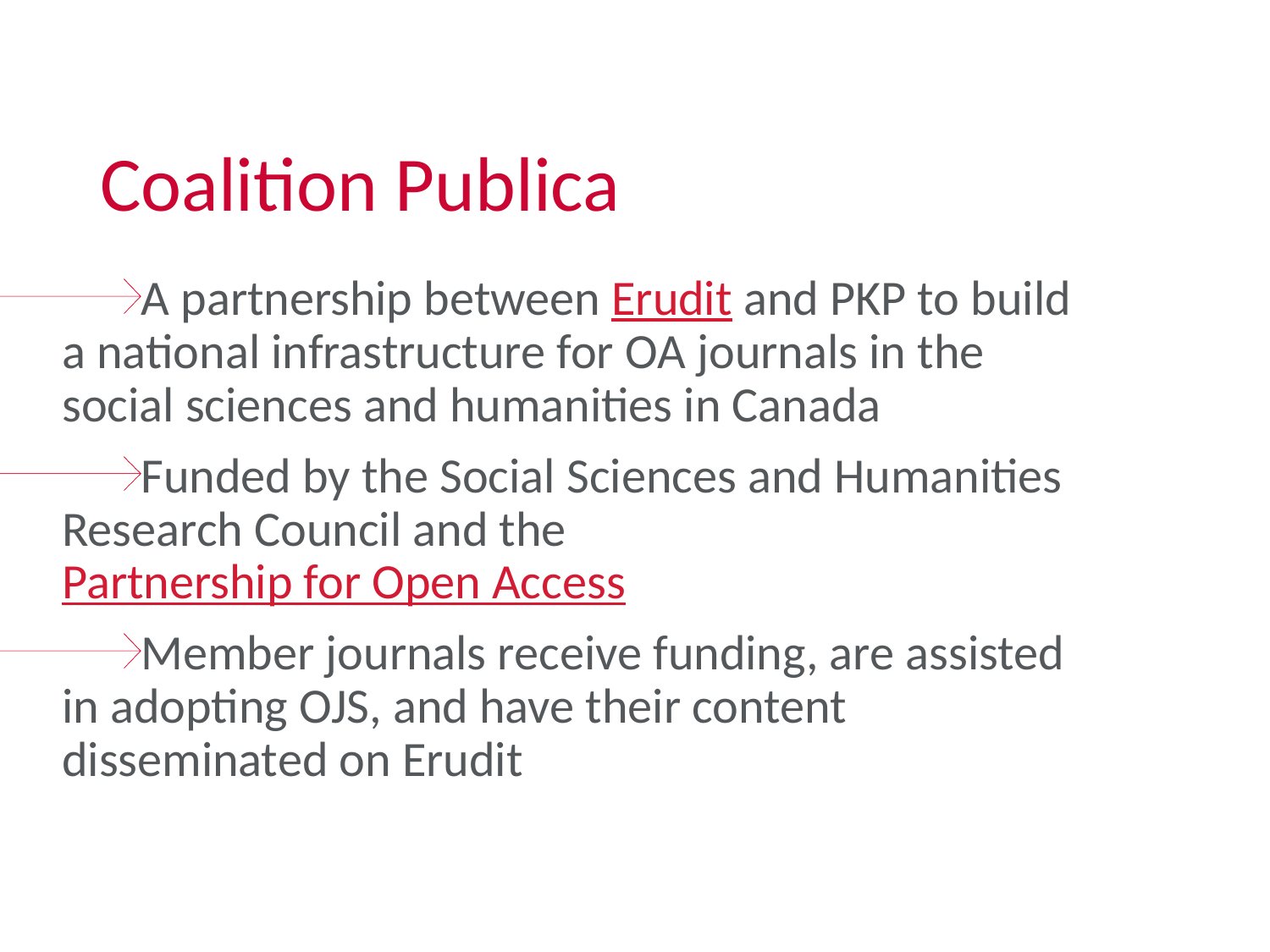

# Coalition Publica
A partnership between Erudit and PKP to build a national infrastructure for OA journals in the social sciences and humanities in Canada
Funded by the Social Sciences and Humanities Research Council and the Partnership for Open Access
Member journals receive funding, are assisted in adopting OJS, and have their content disseminated on Erudit